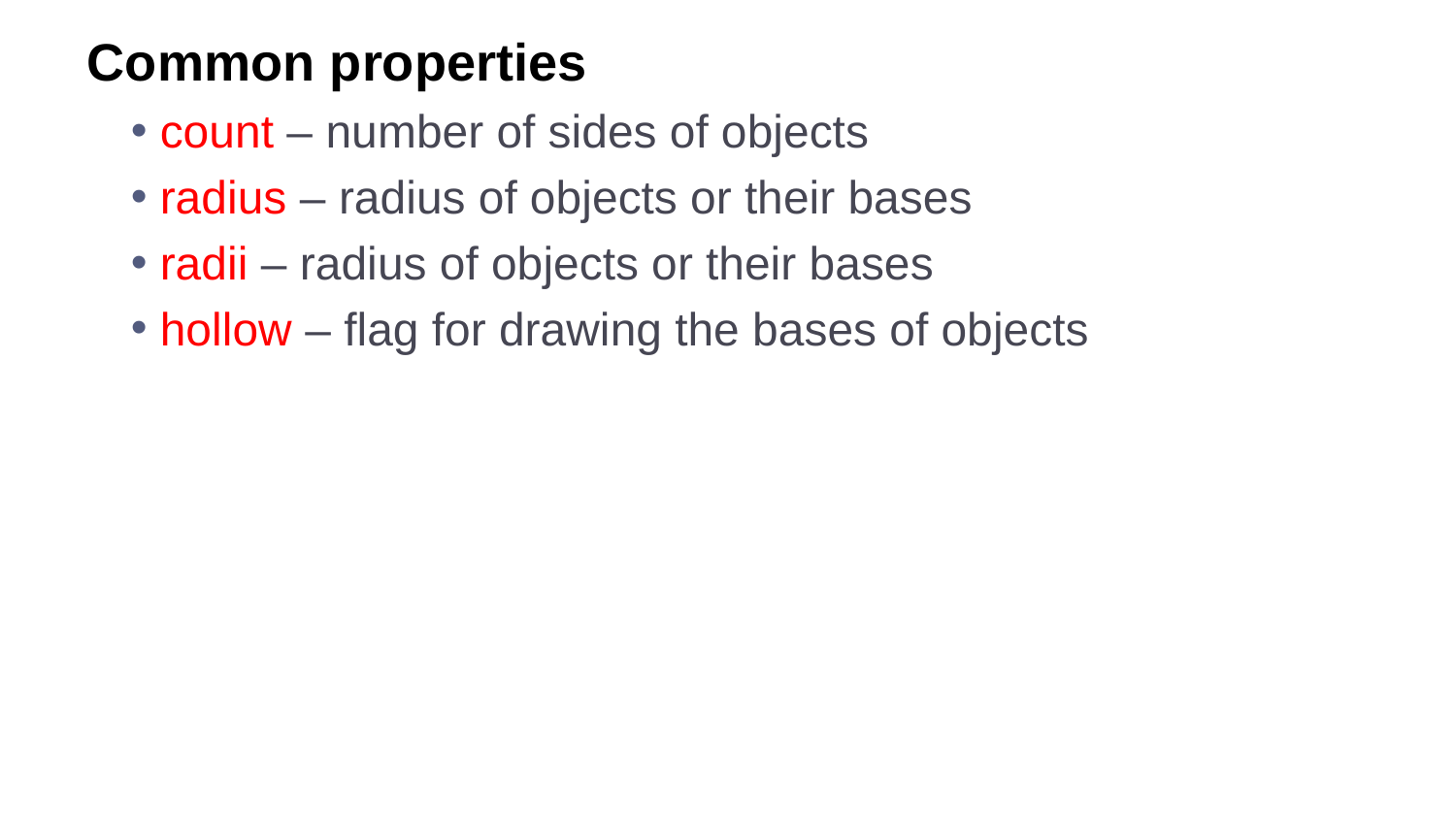

Common properties
count – number of sides of objects
radius – radius of objects or their bases
radii – radius of objects or their bases
hollow – flag for drawing the bases of objects